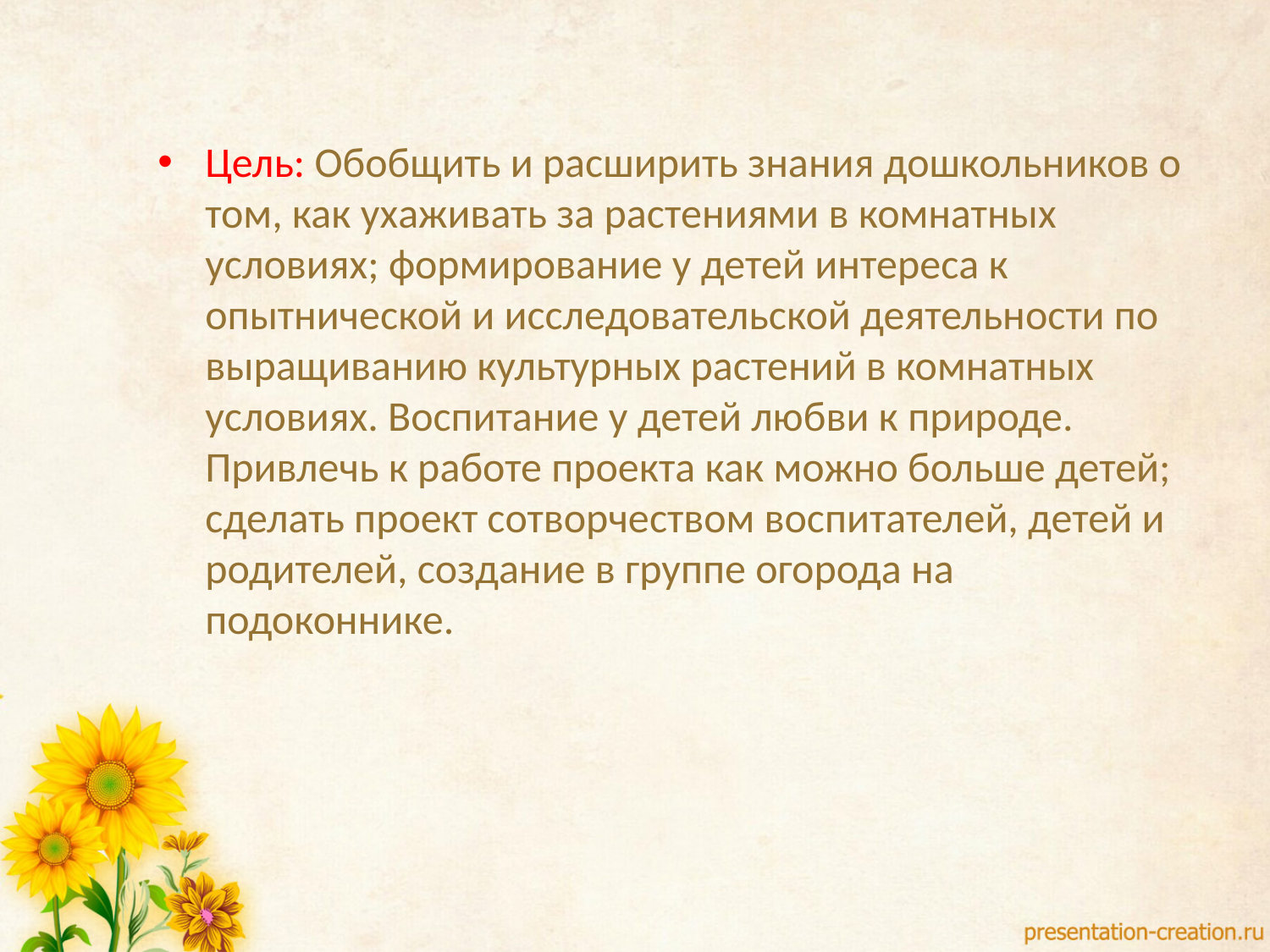

#
Цель: Обобщить и расширить знания дошкольников о том, как ухаживать за растениями в комнатных условиях; формирование у детей интереса к опытнической и исследовательской деятельности по выращиванию культурных растений в комнатных условиях. Воспитание у детей любви к природе. Привлечь к работе проекта как можно больше детей; сделать проект сотворчеством воспитателей, детей и родителей, создание в группе огорода на подоконнике.